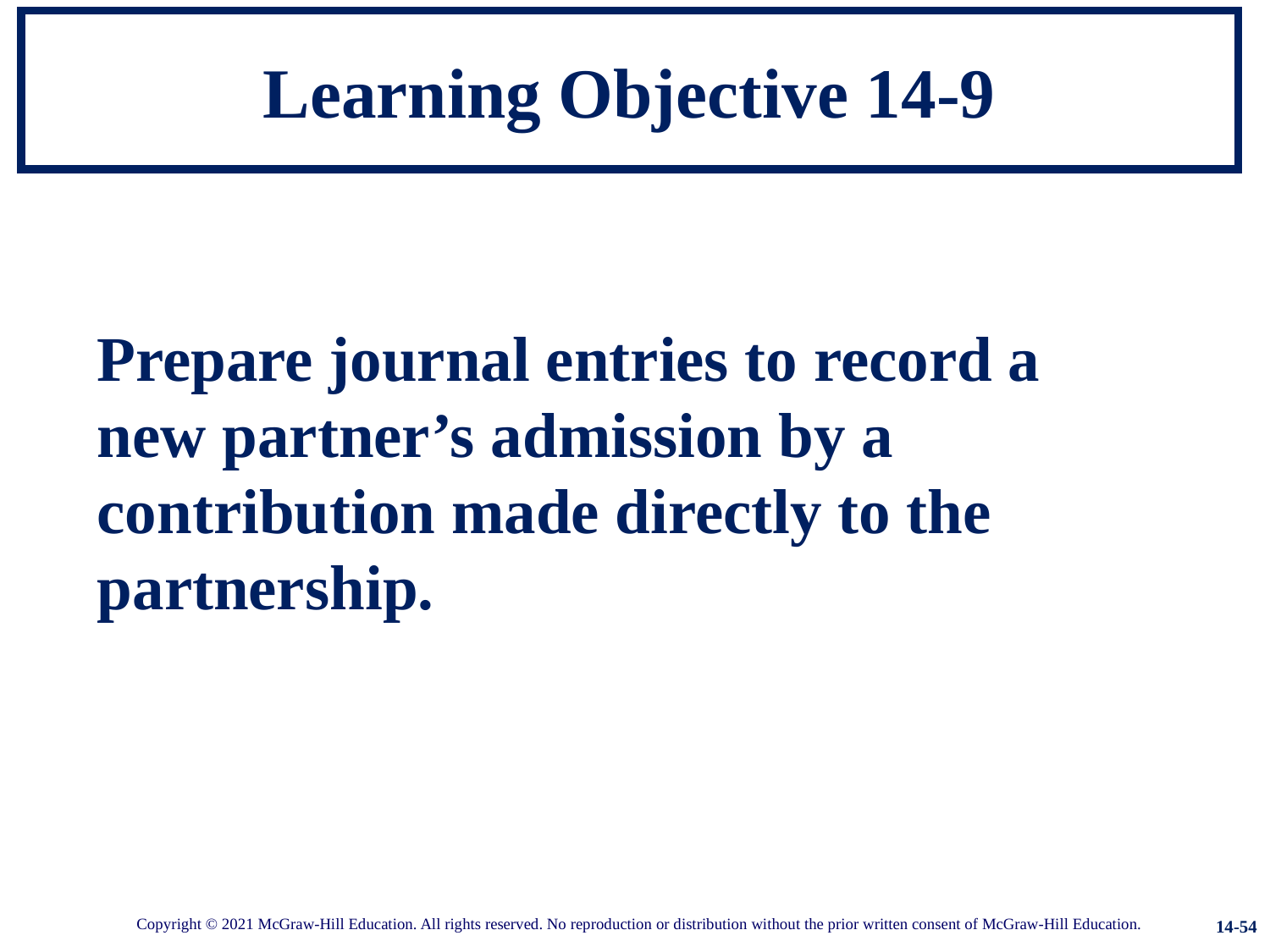

# Learning Objective 14-9

Prepare journal entries to record a new partner’s admission by a contribution made directly to the partnership.
14-54
Copyright © 2021 McGraw-Hill Education. All rights reserved. No reproduction or distribution without the prior written consent of McGraw-Hill Education.